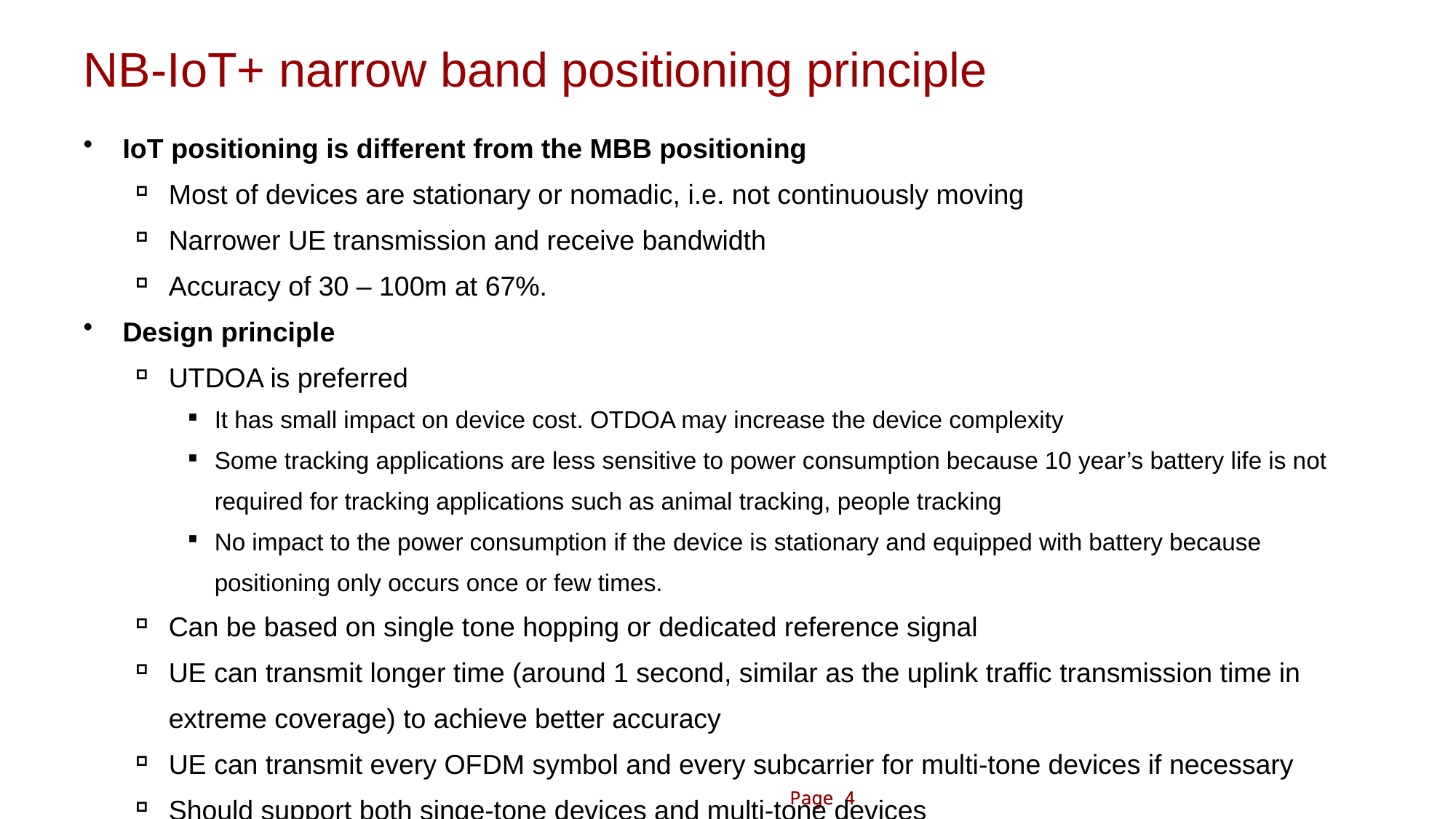

# NB-IoT+ narrow band positioning principle
IoT positioning is different from the MBB positioning
Most of devices are stationary or nomadic, i.e. not continuously moving
Narrower UE transmission and receive bandwidth
Accuracy of 30 – 100m at 67%.
Design principle
UTDOA is preferred
It has small impact on device cost. OTDOA may increase the device complexity
Some tracking applications are less sensitive to power consumption because 10 year’s battery life is not required for tracking applications such as animal tracking, people tracking
No impact to the power consumption if the device is stationary and equipped with battery because positioning only occurs once or few times.
Can be based on single tone hopping or dedicated reference signal
UE can transmit longer time (around 1 second, similar as the uplink traffic transmission time in extreme coverage) to achieve better accuracy
UE can transmit every OFDM symbol and every subcarrier for multi-tone devices if necessary
Should support both singe-tone devices and multi-tone devices